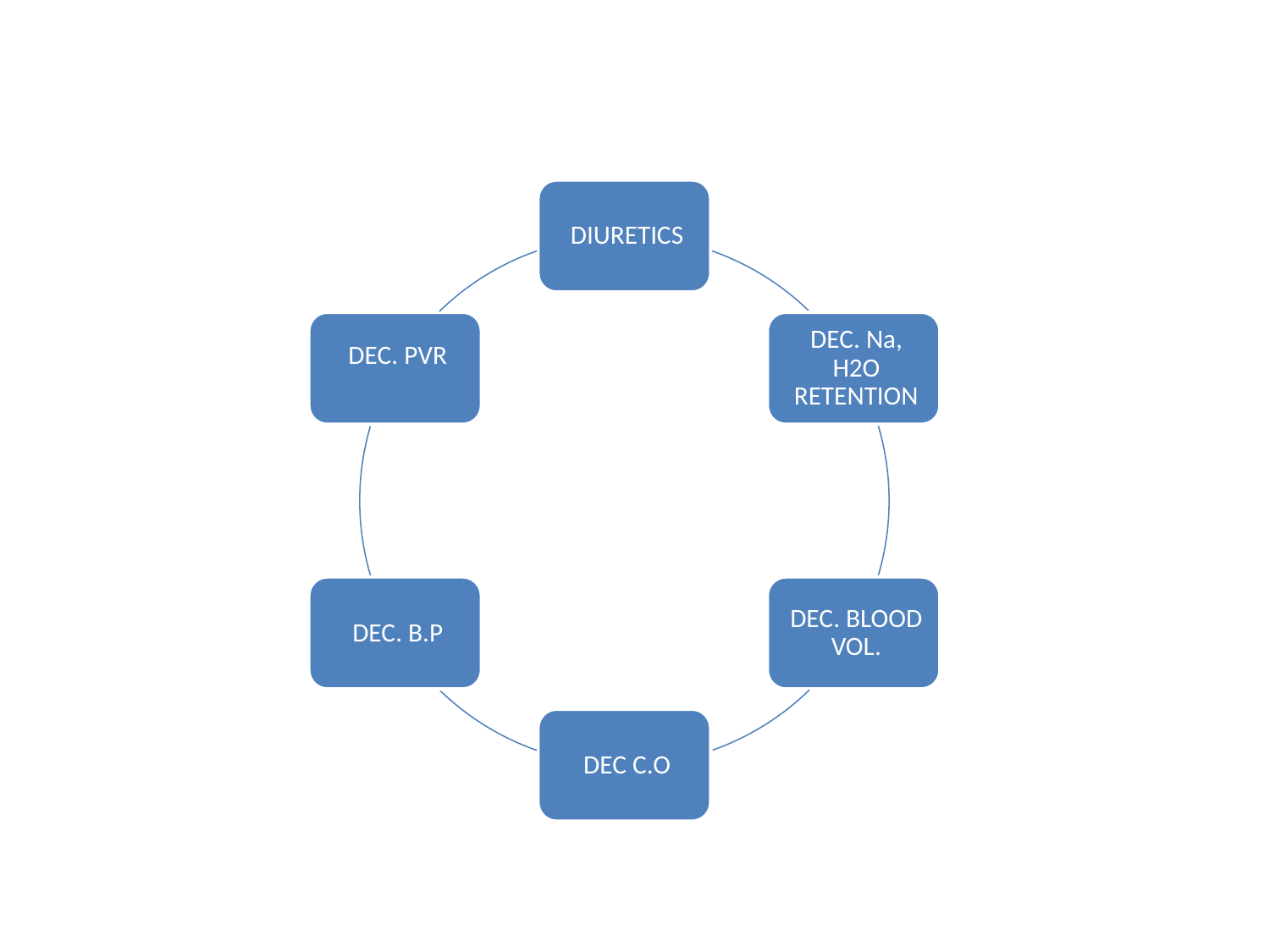

DIURETICS
DEC. Na, H2O RETENTION
DEC. BLOOD VOL.
DEC C.O
DEC. B.P
DEC. PVR